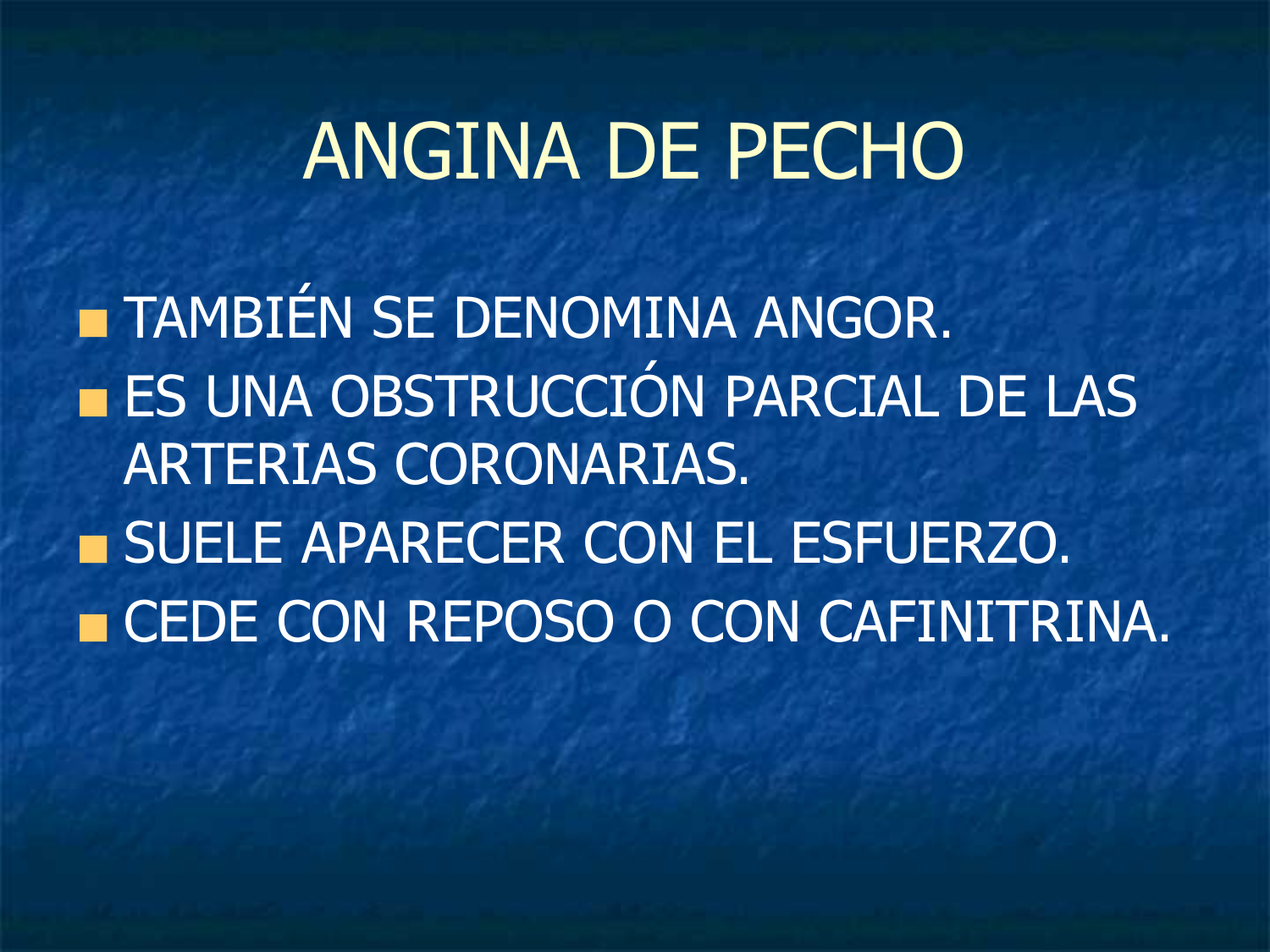

# ANGINA DE PECHO
TAMBIÉN SE DENOMINA ANGOR.
ES UNA OBSTRUCCIÓN PARCIAL DE LAS ARTERIAS CORONARIAS.
SUELE APARECER CON EL ESFUERZO.
CEDE CON REPOSO O CON CAFINITRINA.